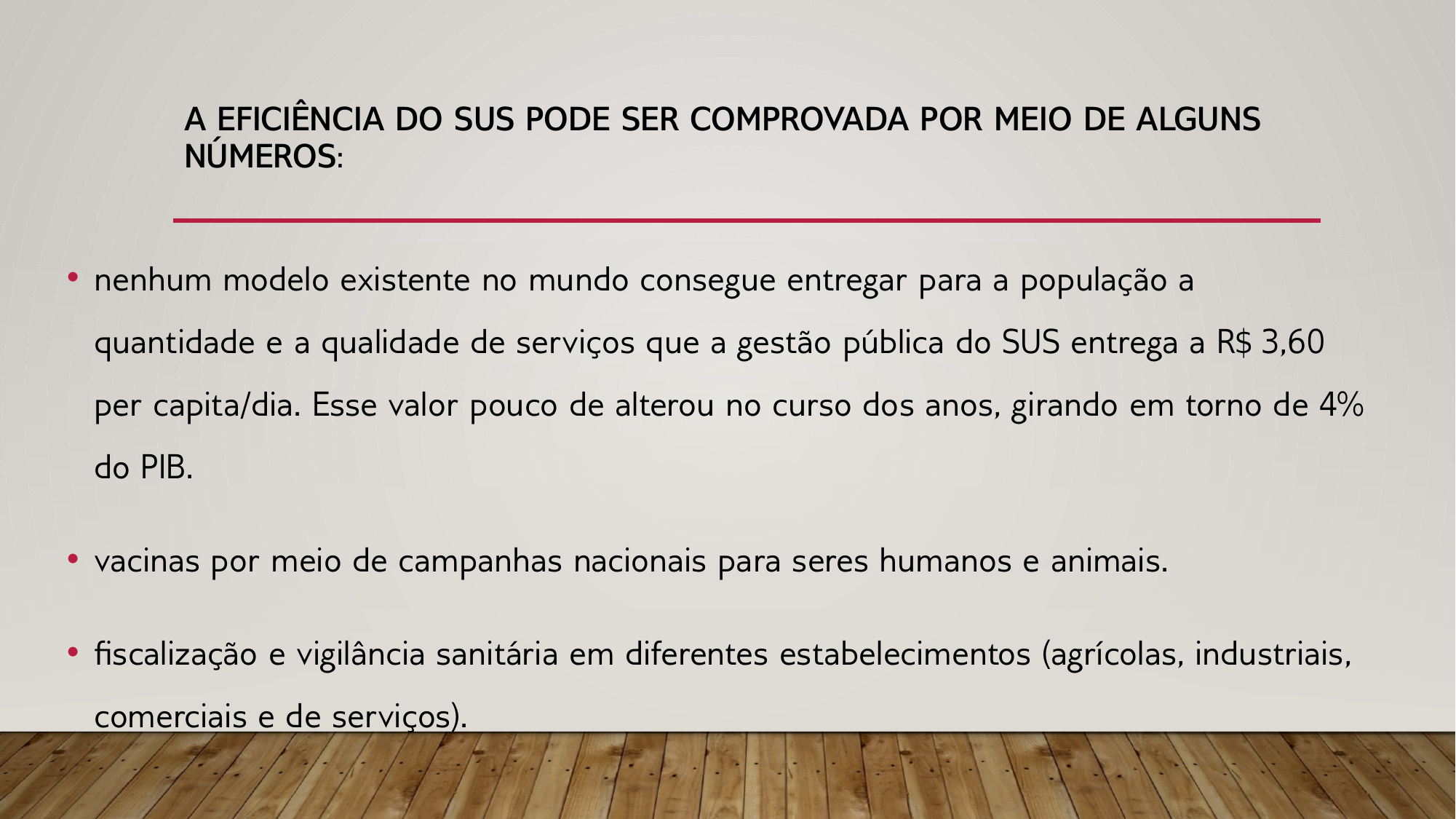

# A eficiência do SUS pode ser comprovada por meio de alguns números:
nenhum modelo existente no mundo consegue entregar para a população a quantidade e a qualidade de serviços que a gestão pública do SUS entrega a R$ 3,60 per capita/dia. Esse valor pouco de alterou no curso dos anos, girando em torno de 4% do PIB.
vacinas por meio de campanhas nacionais para seres humanos e animais.
fiscalização e vigilância sanitária em diferentes estabelecimentos (agrícolas, industriais, comerciais e de serviços).